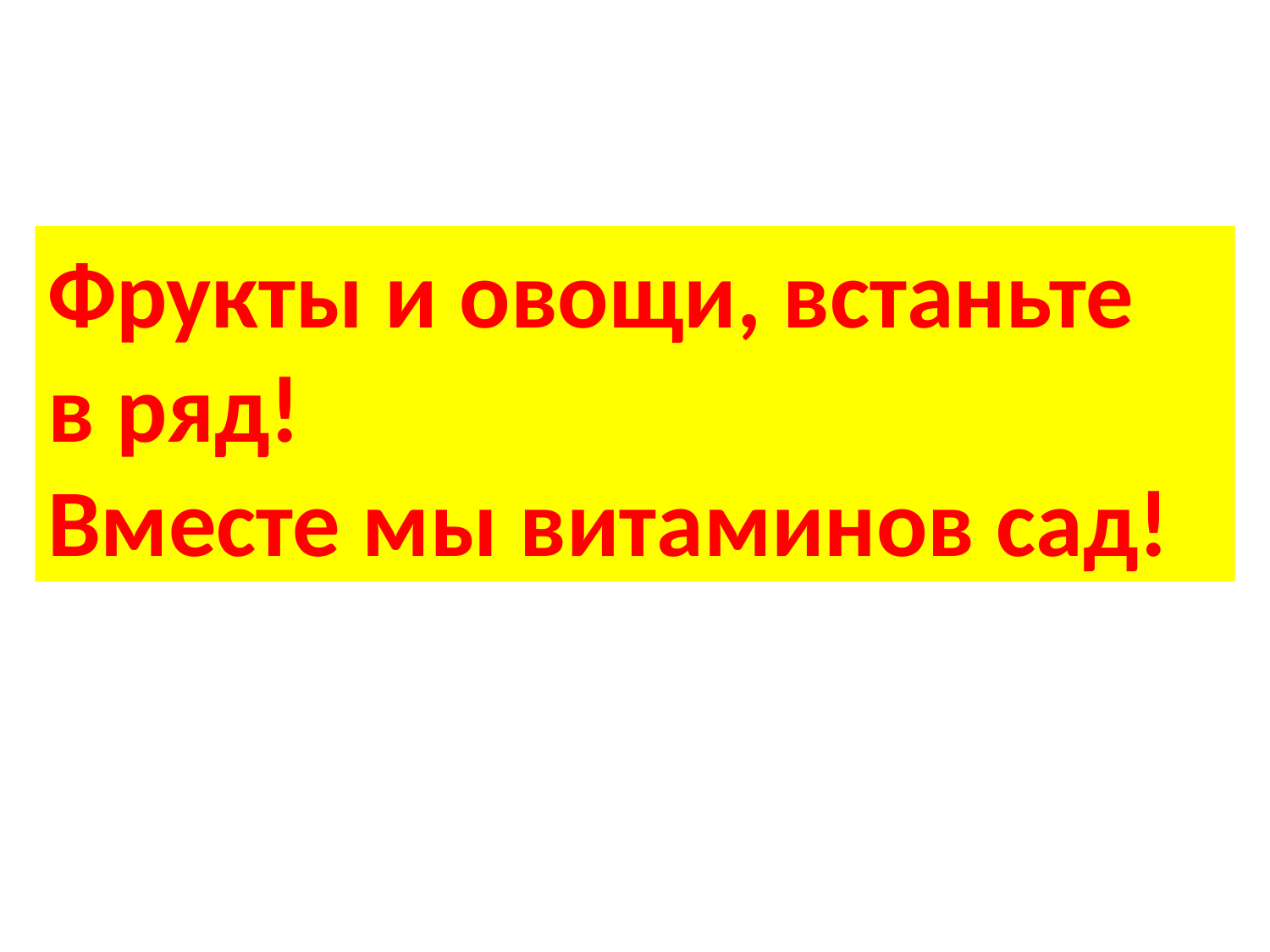

Фрукты и овощи, встаньте  в ряд!
Вместе мы витаминов сад!